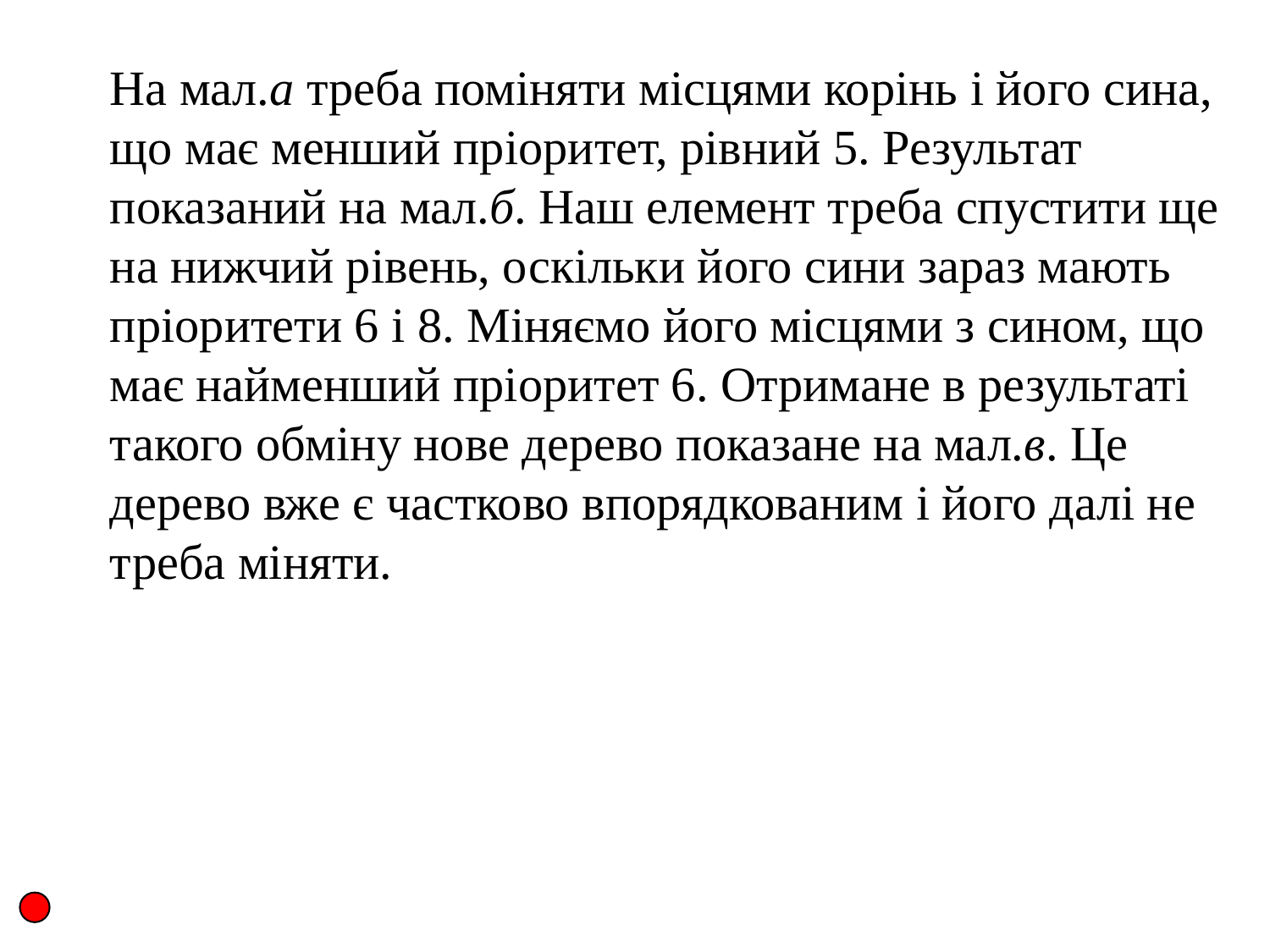

На мал.а треба поміняти місцями корінь і його сина, що має менший пріоритет, рівний 5. Результат показаний на мал.б. Наш елемент треба спустити ще на нижчий рівень, оскільки його сини зараз мають пріоритети 6 і 8. Міняємо його місцями з сином, що має найменший пріоритет 6. Отримане в результаті такого обміну нове дерево показане на мал.в. Це дерево вже є частково впорядкованим і його далі не треба міняти.